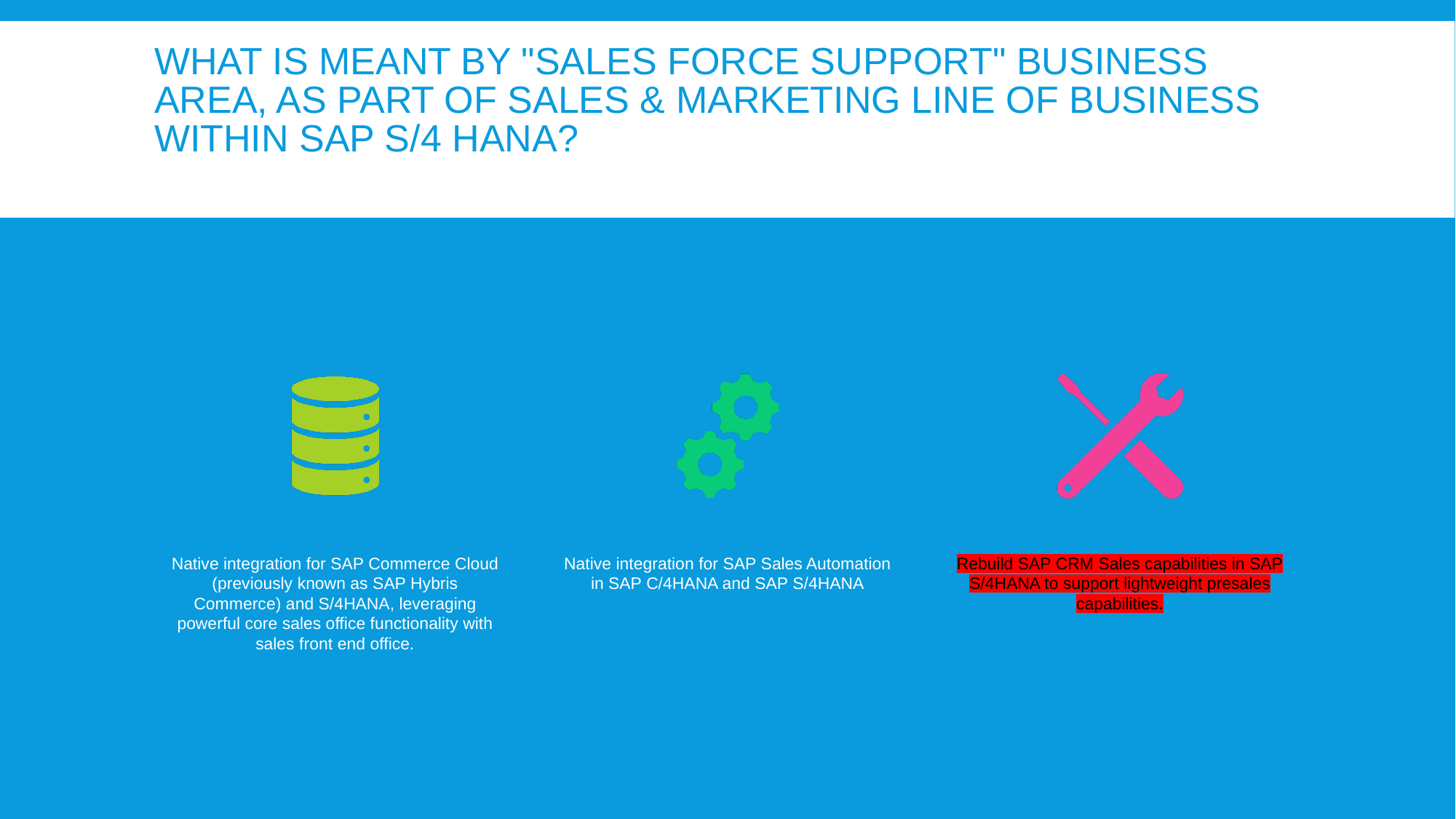

# What is meant by "Sales Force Support" Business area, as part of Sales & Marketing Line of Business within SAP S/4 HANA?
Native integration for SAP Commerce Cloud (previously known as SAP Hybris Commerce) and S/4HANA, leveraging powerful core sales office functionality with sales front end office.
Native integration for SAP Sales Automation in SAP C/4HANA and SAP S/4HANA
Rebuild SAP CRM Sales capabilities in SAP S/4HANA to support lightweight presales capabilities.